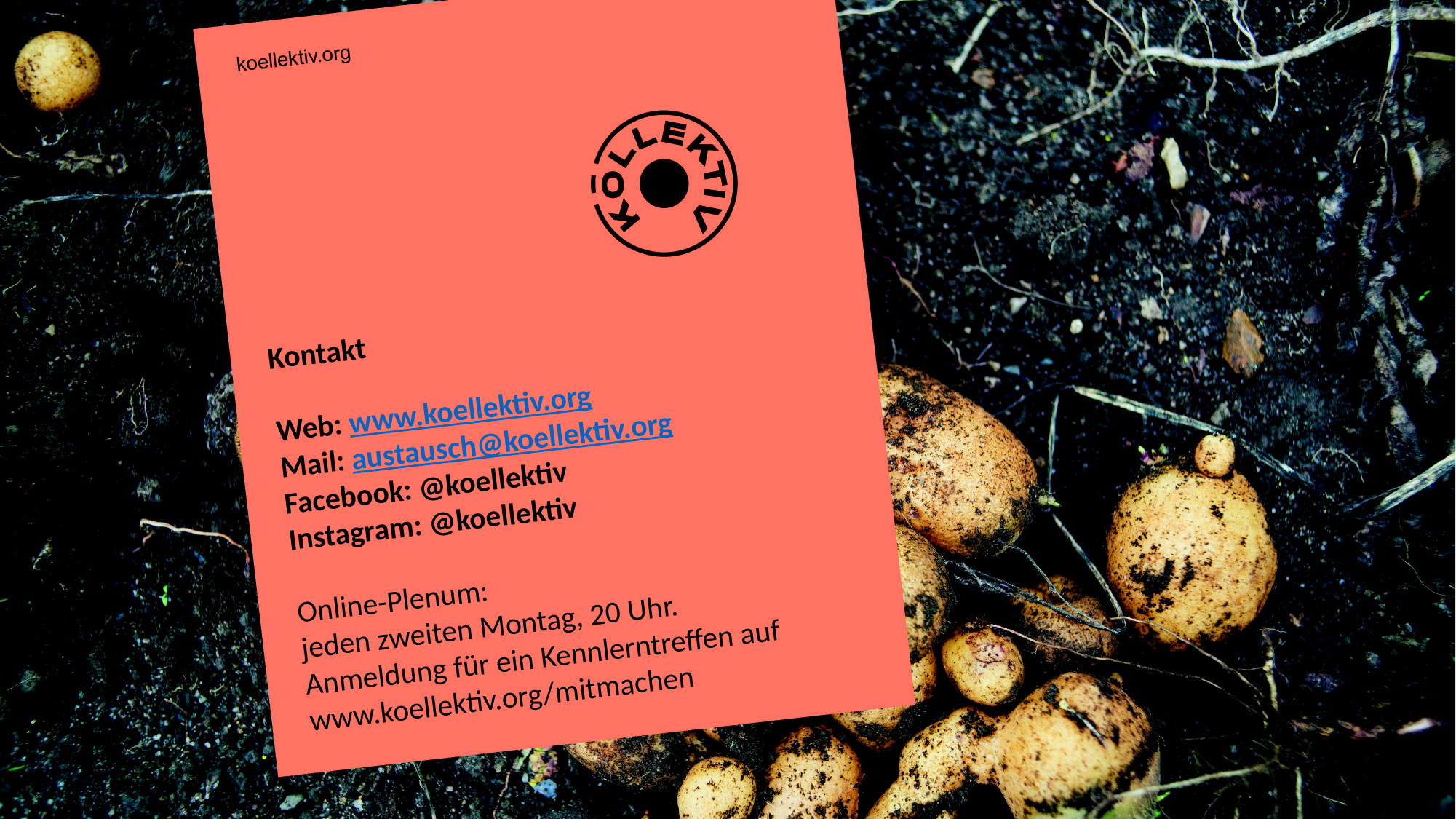

Kontakt

Web: www.koellektiv.org
Mail: austausch@koellektiv.org
Facebook: @koellektiv
Instagram: @koellektiv

Online-Plenum:
jeden zweiten Montag, 20 Uhr.
Anmeldung für ein Kennlerntreffen auf www.koellektiv.org/mitmachen